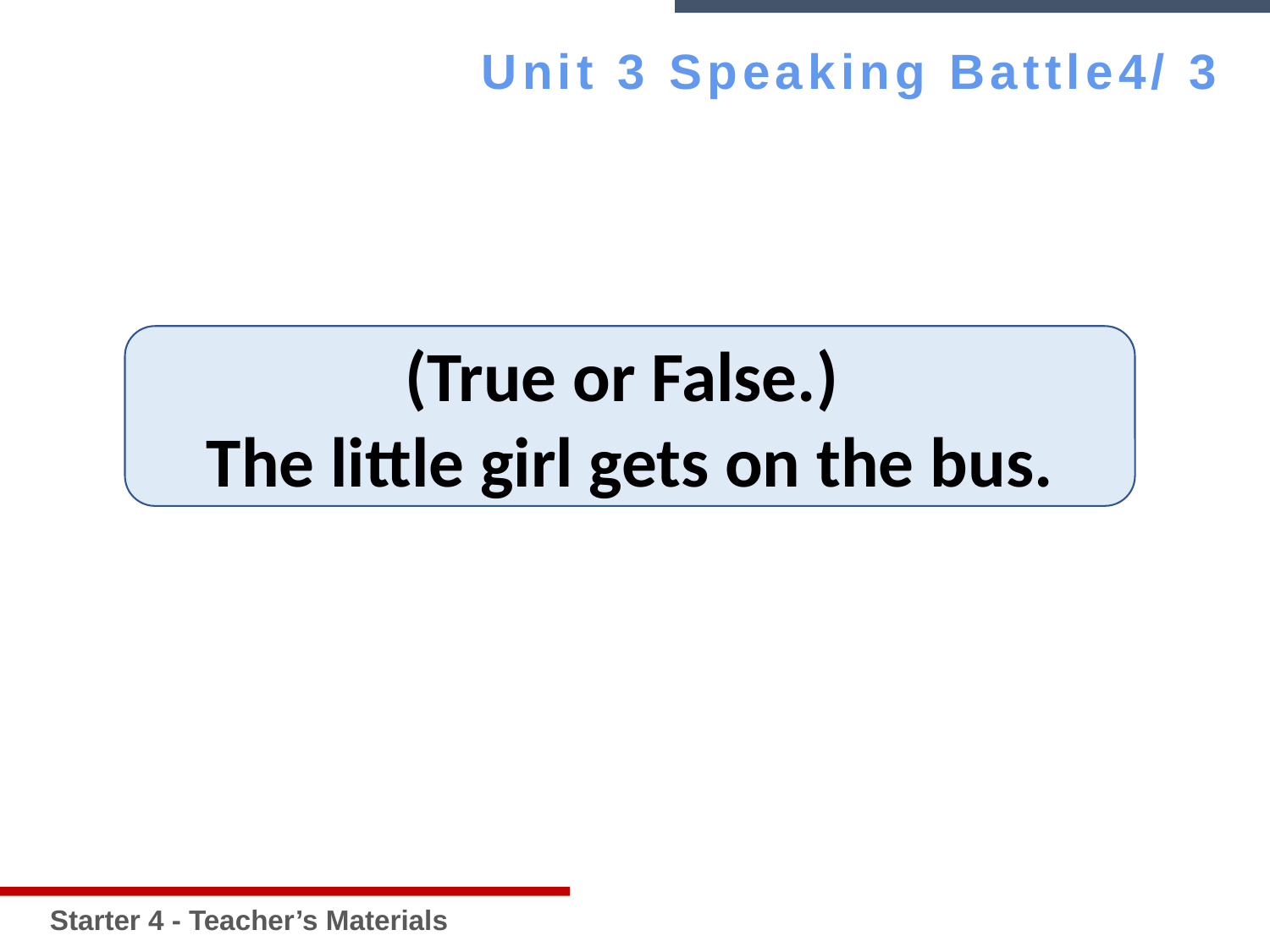

Starter 4 - Teacher’s Materials
Unit 3 Speaking Battle4/ 3
(True or False.)
The little girl gets on the bus.